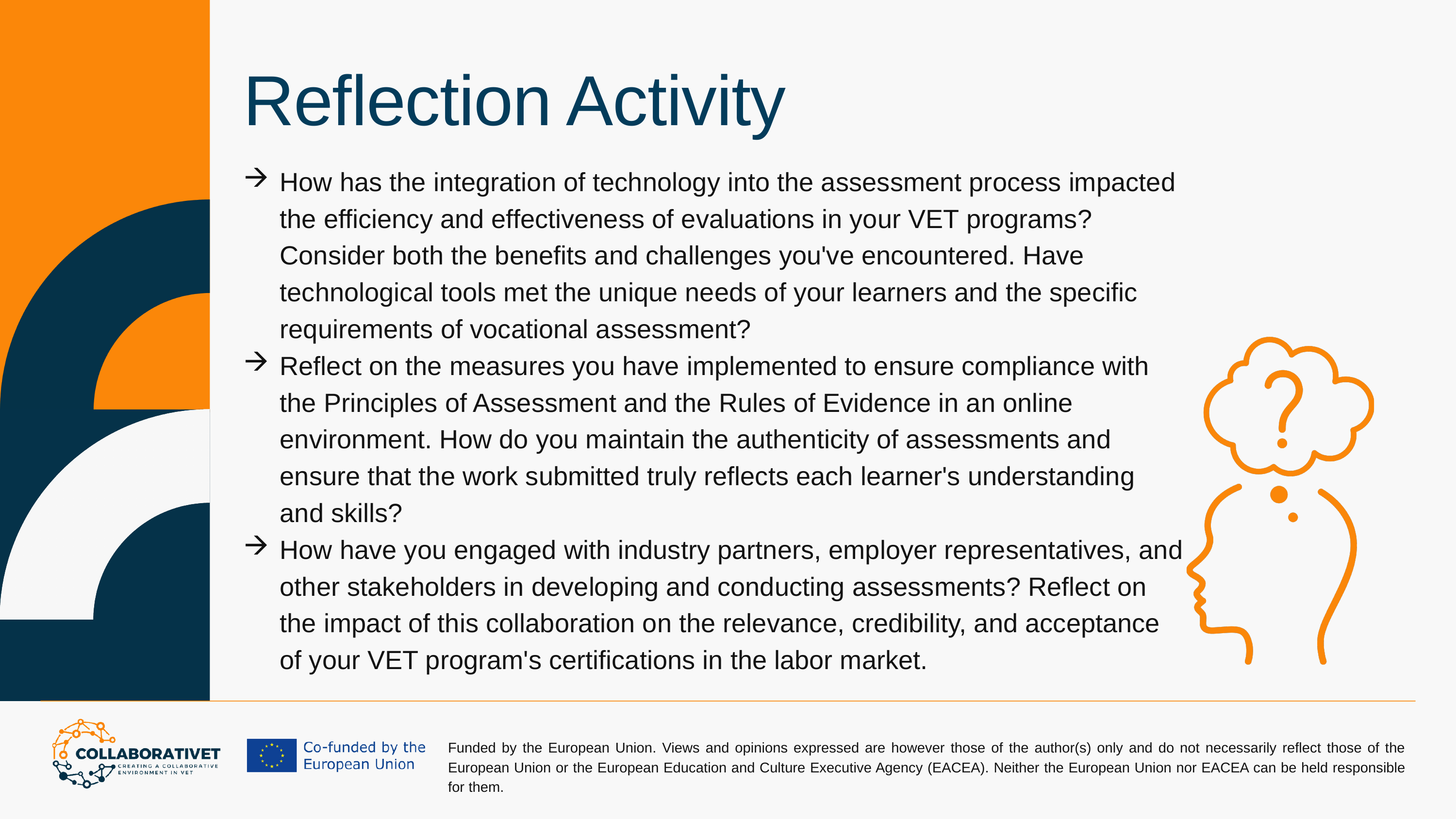

Reflection Activity
How has the integration of technology into the assessment process impacted the efficiency and effectiveness of evaluations in your VET programs? Consider both the benefits and challenges you've encountered. Have technological tools met the unique needs of your learners and the specific requirements of vocational assessment?
Reflect on the measures you have implemented to ensure compliance with the Principles of Assessment and the Rules of Evidence in an online environment. How do you maintain the authenticity of assessments and ensure that the work submitted truly reflects each learner's understanding and skills?
How have you engaged with industry partners, employer representatives, and other stakeholders in developing and conducting assessments? Reflect on the impact of this collaboration on the relevance, credibility, and acceptance of your VET program's certifications in the labor market.

Funded by the European Union. Views and opinions expressed are however those of the author(s) only and do not necessarily reflect those of the European Union or the European Education and Culture Executive Agency (EACEA). Neither the European Union nor EACEA can be held responsible for them.